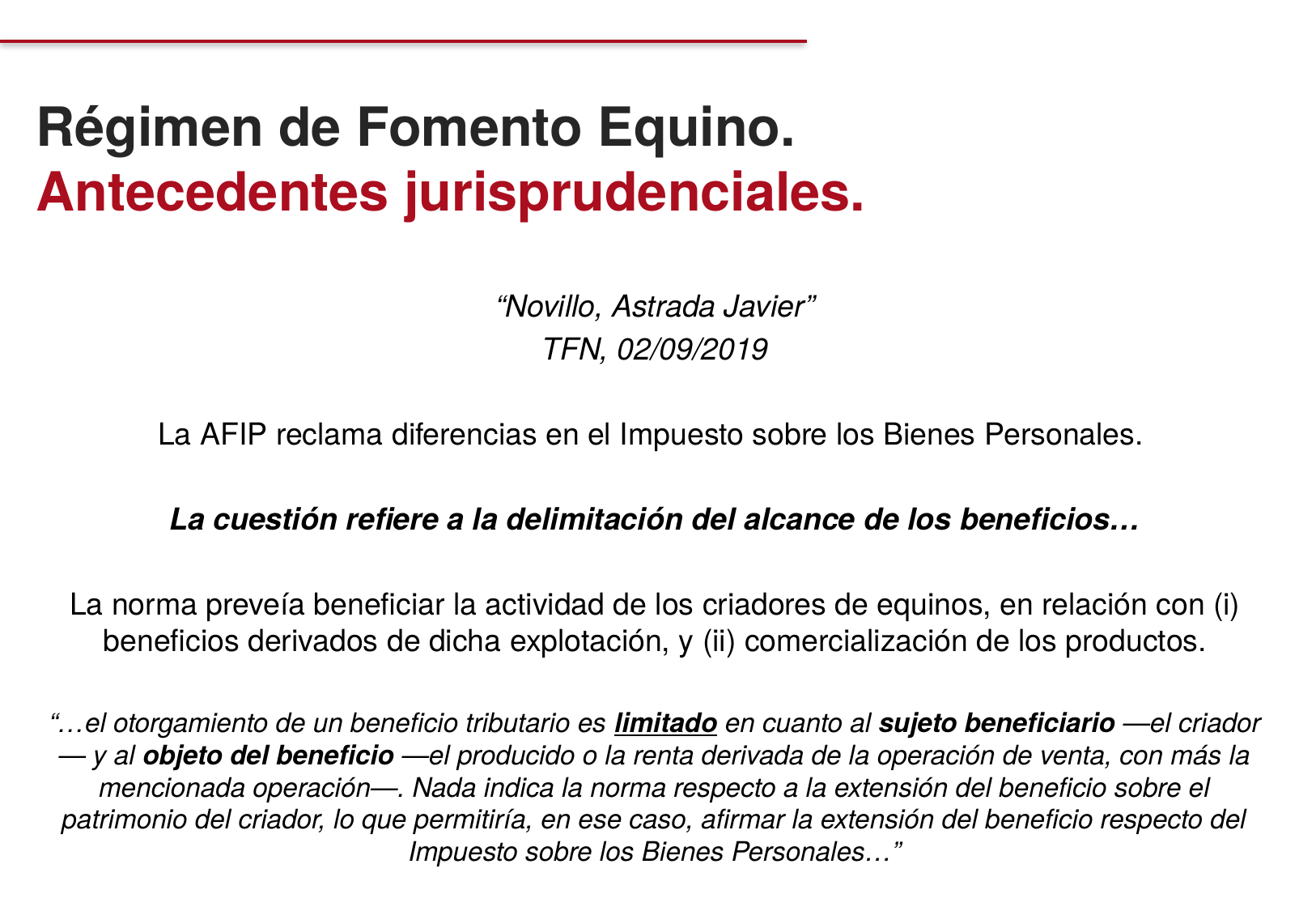

Régimen de Fomento Equino.
Antecedentes jurisprudenciales.
“Novillo, Astrada Javier”
TFN, 02/09/2019

La AFIP reclama diferencias en el Impuesto sobre los Bienes Personales.

La cuestión refiere a la delimitación del alcance de los beneficios…

La norma preveía beneficiar la actividad de los criadores de equinos, en relación con (i) beneficios derivados de dicha explotación, y (ii) comercialización de los productos.

“…el otorgamiento de un beneficio tributario es limitado en cuanto al sujeto beneficiario —el criador— y al objeto del beneficio —el producido o la renta derivada de la operación de venta, con más la mencionada operación—. Nada indica la norma respecto a la extensión del beneficio sobre el patrimonio del criador, lo que permitiría, en ese caso, afirmar la extensión del beneficio respecto del Impuesto sobre los Bienes Personales…”